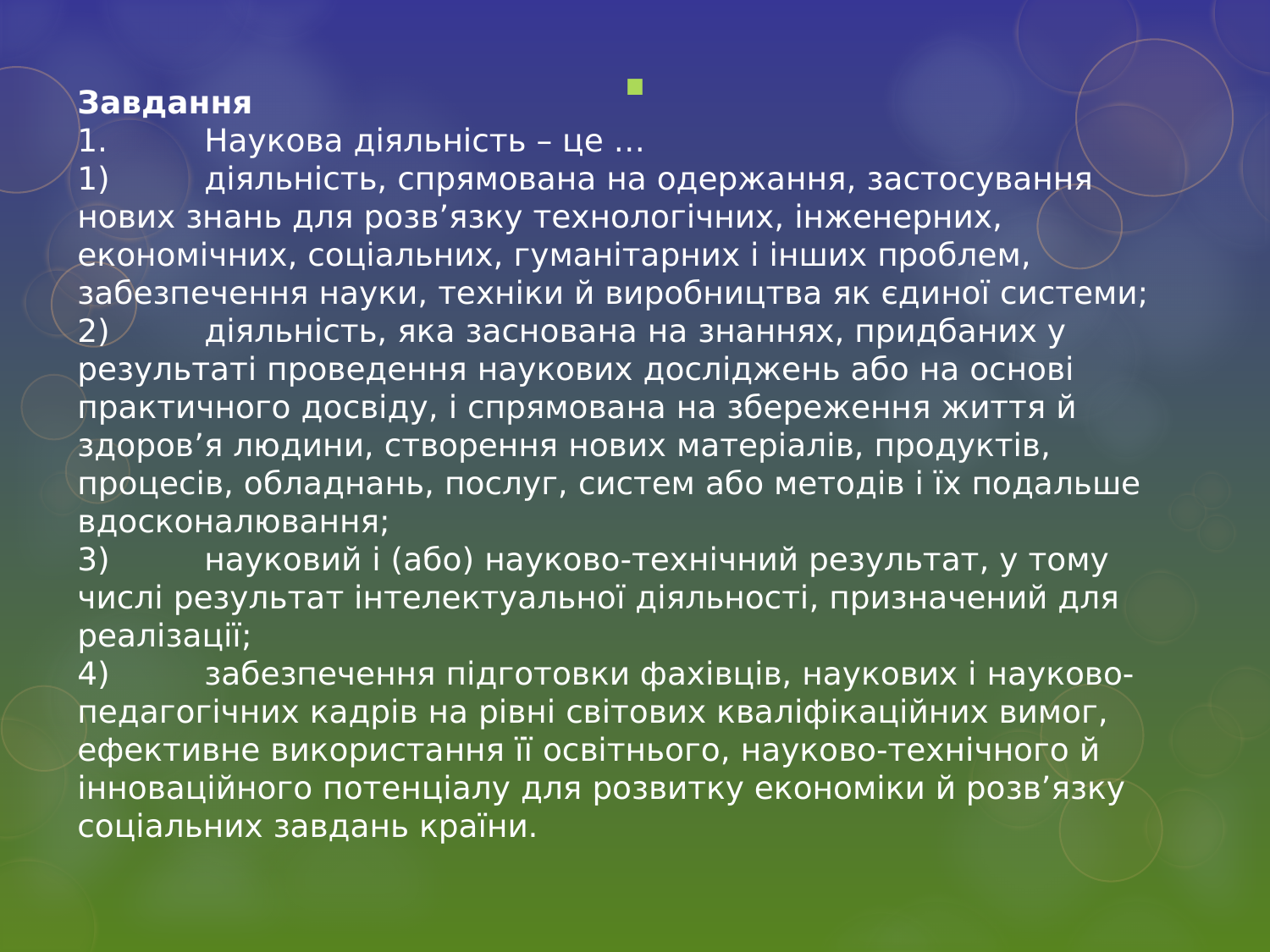

# .
Завдання
1.	Наукова діяльність – це …
1)	діяльність, спрямована на одержання, застосування нових знань для розв’язку технологічних, інженерних, економічних, соціальних, гуманітарних і інших проблем, забезпечення науки, техніки й виробництва як єдиної системи;
2)	діяльність, яка заснована на знаннях, придбаних у результаті проведення наукових досліджень або на основі практичного досвіду, і спрямована на збереження життя й здоров’я людини, створення нових матеріалів, продуктів, процесів, обладнань, послуг, систем або методів і їх подальше вдосконалювання;
3)	науковий і (або) науково-технічний результат, у тому числі результат інтелектуальної діяльності, призначений для реалізації;
4)	забезпечення підготовки фахівців, наукових і науково-педагогічних кадрів на рівні світових кваліфікаційних вимог, ефективне використання її освітнього, науково-технічного й інноваційного потенціалу для розвитку економіки й розв’язку соціальних завдань країни.